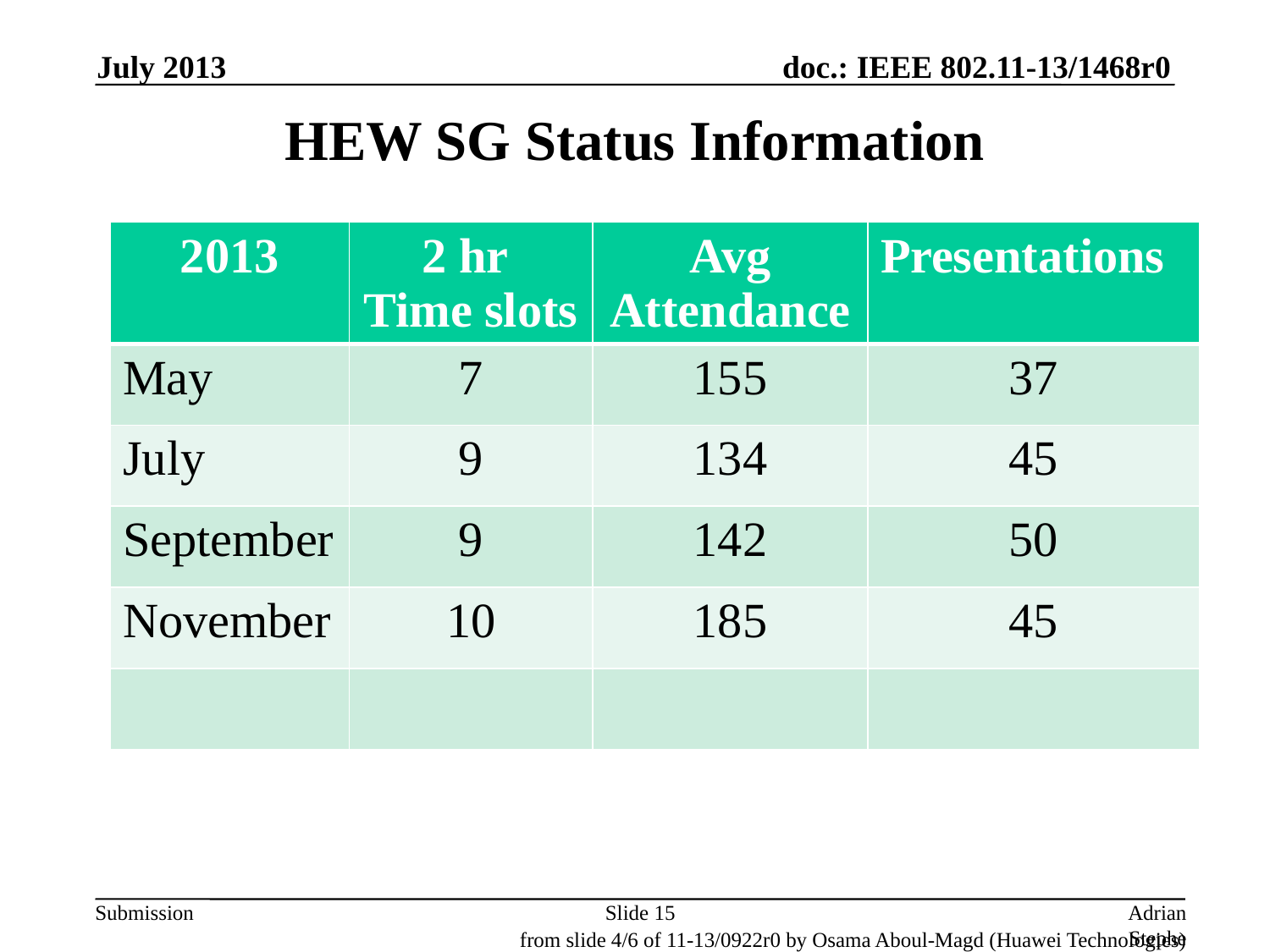

July 2013
# HEW SG Status Information
| 2013 | 2 hr Time slots | Avg Attendance | Presentations |
| --- | --- | --- | --- |
| May | 7 | 155 | 37 |
| July | 9 | 134 | 45 |
| September | 9 | 142 | 50 |
| November | 10 | 185 | 45 |
|  |  |  |  |
Slide 15
Adrian Stephens, Intel Corporation
from slide 4/6 of 11-13/0922r0 by Osama Aboul-Magd (Huawei Technologies)